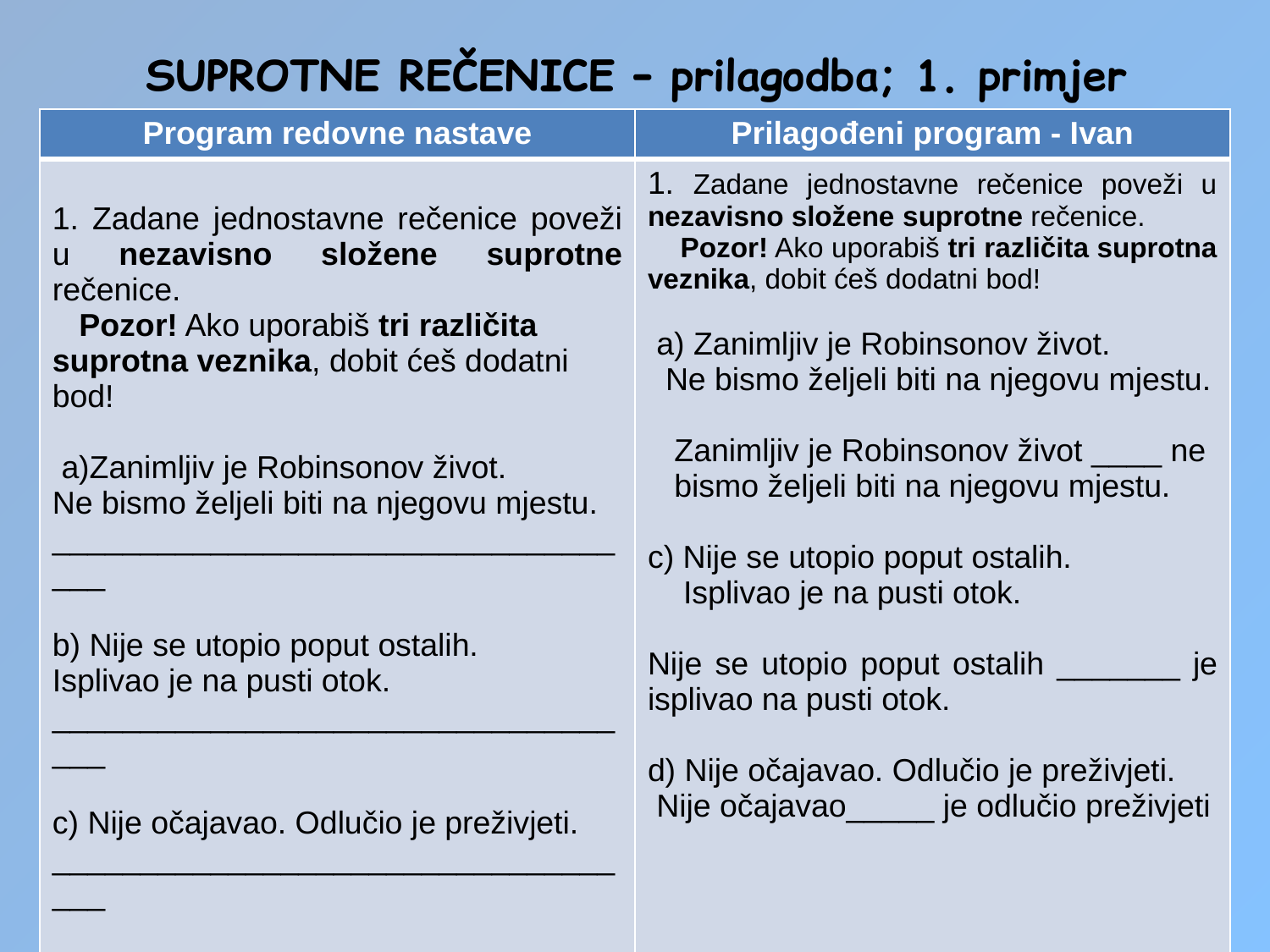

# SUPROTNE REČENICE – prilagodba; 1. primjer
| Program redovne nastave | Prilagođeni program - Ivan |
| --- | --- |
| 1. Zadane jednostavne rečenice poveži u nezavisno složene suprotne rečenice. Pozor! Ako uporabiš tri različita suprotna veznika, dobit ćeš dodatni bod!    a)Zanimljiv je Robinsonov život. Ne bismo željeli biti na njegovu mjestu. \_\_\_\_\_\_\_\_\_\_\_\_\_\_\_\_\_\_\_\_\_\_\_\_\_\_\_\_\_\_\_\_\_\_\_   b) Nije se utopio poput ostalih. Isplivao je na pusti otok. \_\_\_\_\_\_\_\_\_\_\_\_\_\_\_\_\_\_\_\_\_\_\_\_\_\_\_\_\_\_\_\_\_\_\_   c) Nije očajavao. Odlučio je preživjeti. \_\_\_\_\_\_\_\_\_\_\_\_\_\_\_\_\_\_\_\_\_\_\_\_\_\_\_\_\_\_\_\_\_\_\_ | 1. Zadane jednostavne rečenice poveži u nezavisno složene suprotne rečenice. Pozor! Ako uporabiš tri različita suprotna veznika, dobit ćeš dodatni bod!  a) Zanimljiv je Robinsonov život. Ne bismo željeli biti na njegovu mjestu. Zanimljiv je Robinsonov život \_\_\_\_ ne bismo željeli biti na njegovu mjestu.   c) Nije se utopio poput ostalih. Isplivao je na pusti otok. Nije se utopio poput ostalih \_\_\_\_\_\_\_ je isplivao na pusti otok. d) Nije očajavao. Odlučio je preživjeti. Nije očajavao\_\_\_\_\_ je odlučio preživjeti |